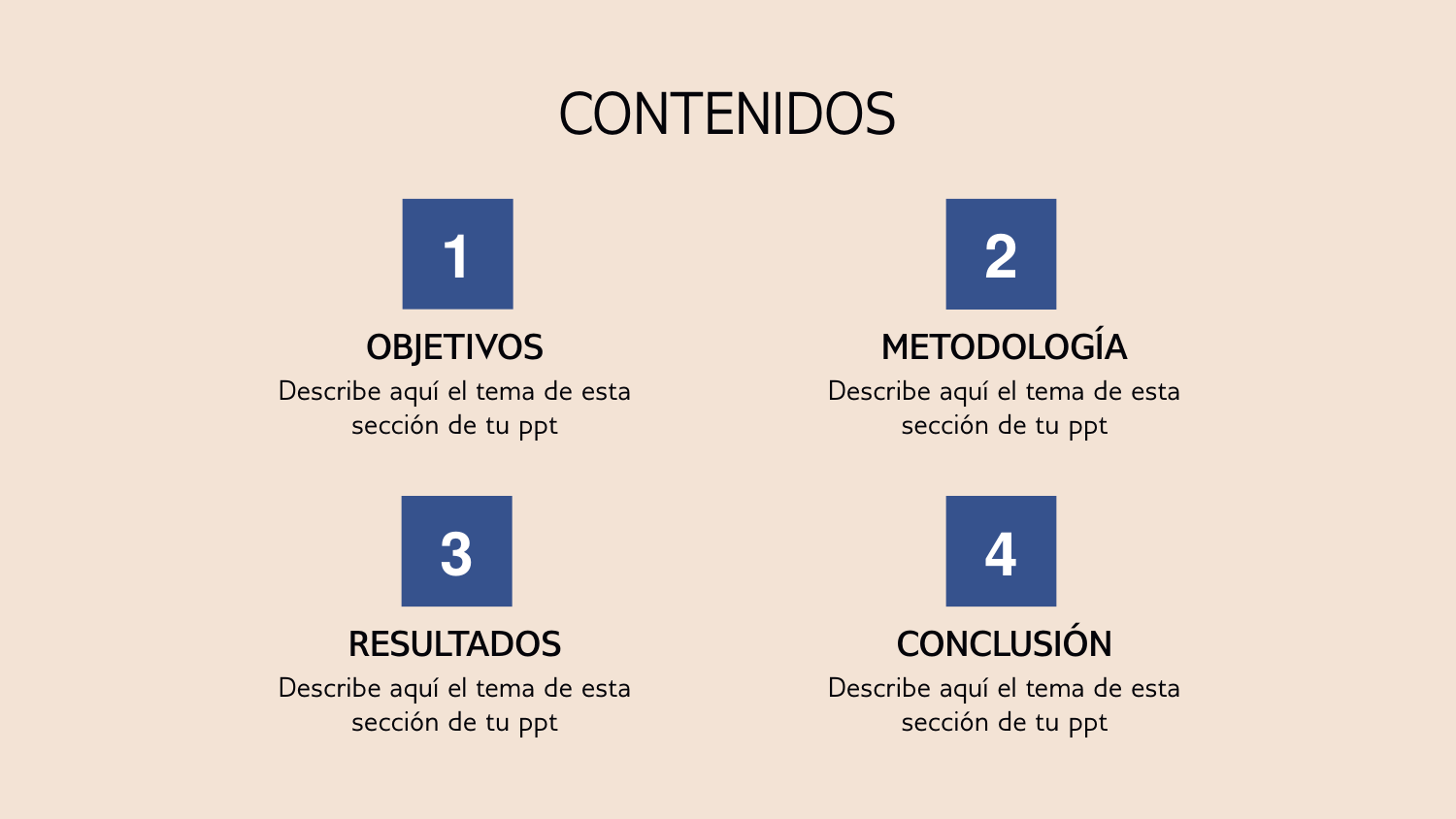

CONTENIDOS
# 1
2
OBJETIVOS
METODOLOGÍA
Describe aquí el tema de esta sección de tu ppt
Describe aquí el tema de esta sección de tu ppt
3
4
RESULTADOS
CONCLUSIÓN
Describe aquí el tema de esta sección de tu ppt
Describe aquí el tema de esta sección de tu ppt